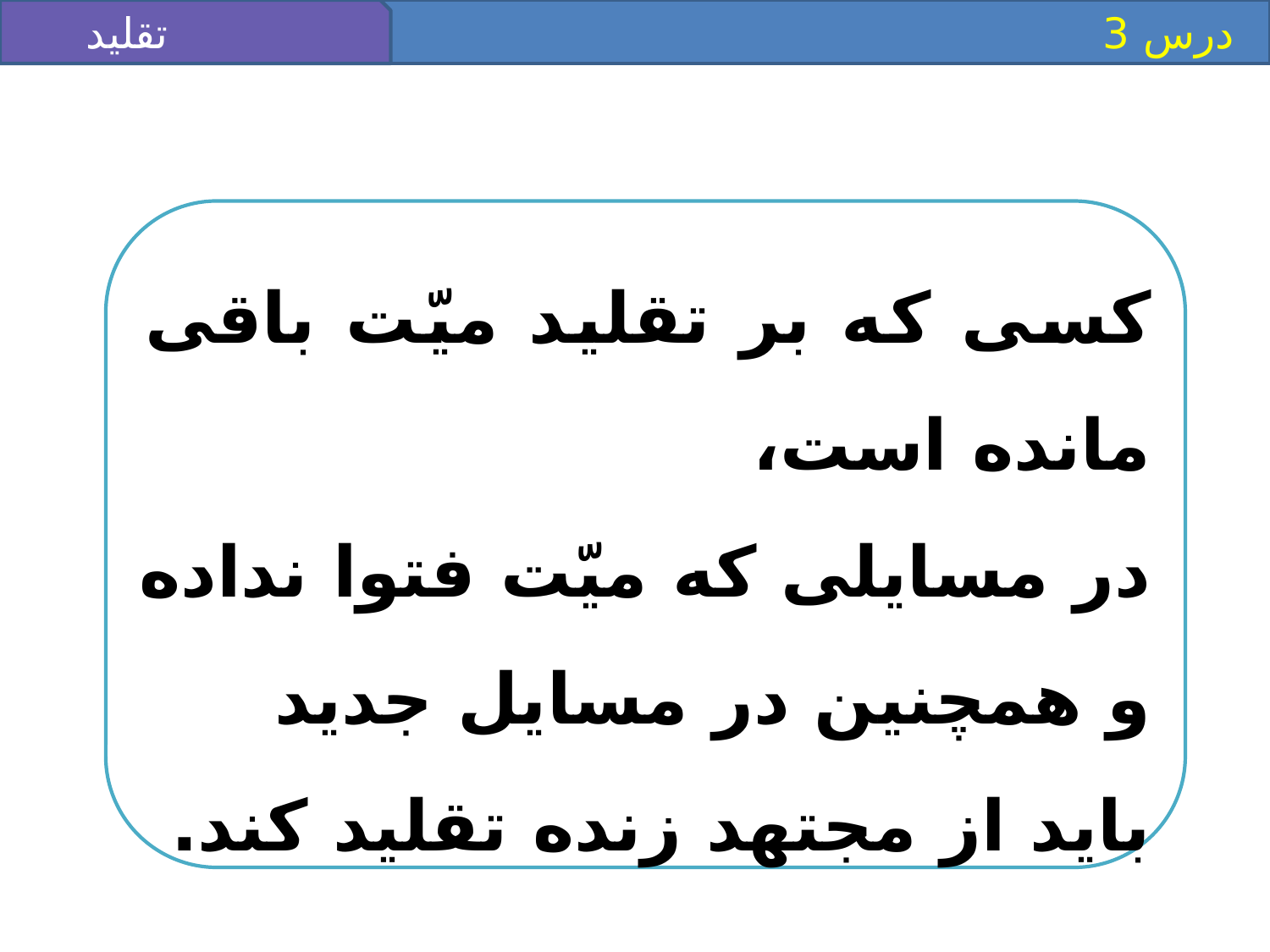

تقليد
 درس 3

كسى كه بر تقليد ميّت باقى مانده است،
در مسايلى كه ميّت فتوا نداده و همچنين در مسايل جديد
بايد از مجتهد زنده تقليد كند.